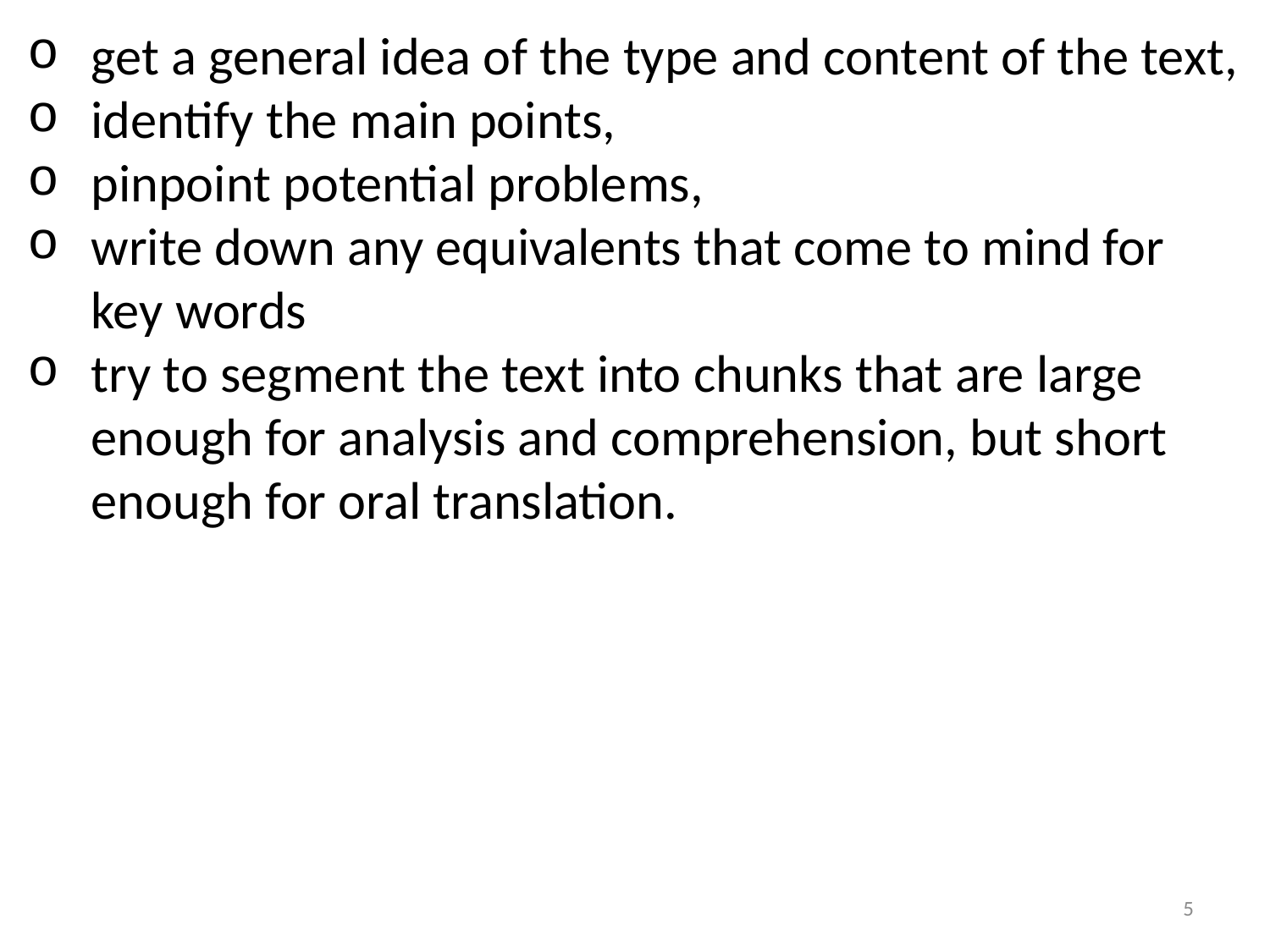

get a general idea of the type and content of the text,
identify the main points,
pinpoint potential problems,
write down any equivalents that come to mind for key words
try to segment the text into chunks that are large enough for analysis and comprehension, but short enough for oral translation.
5